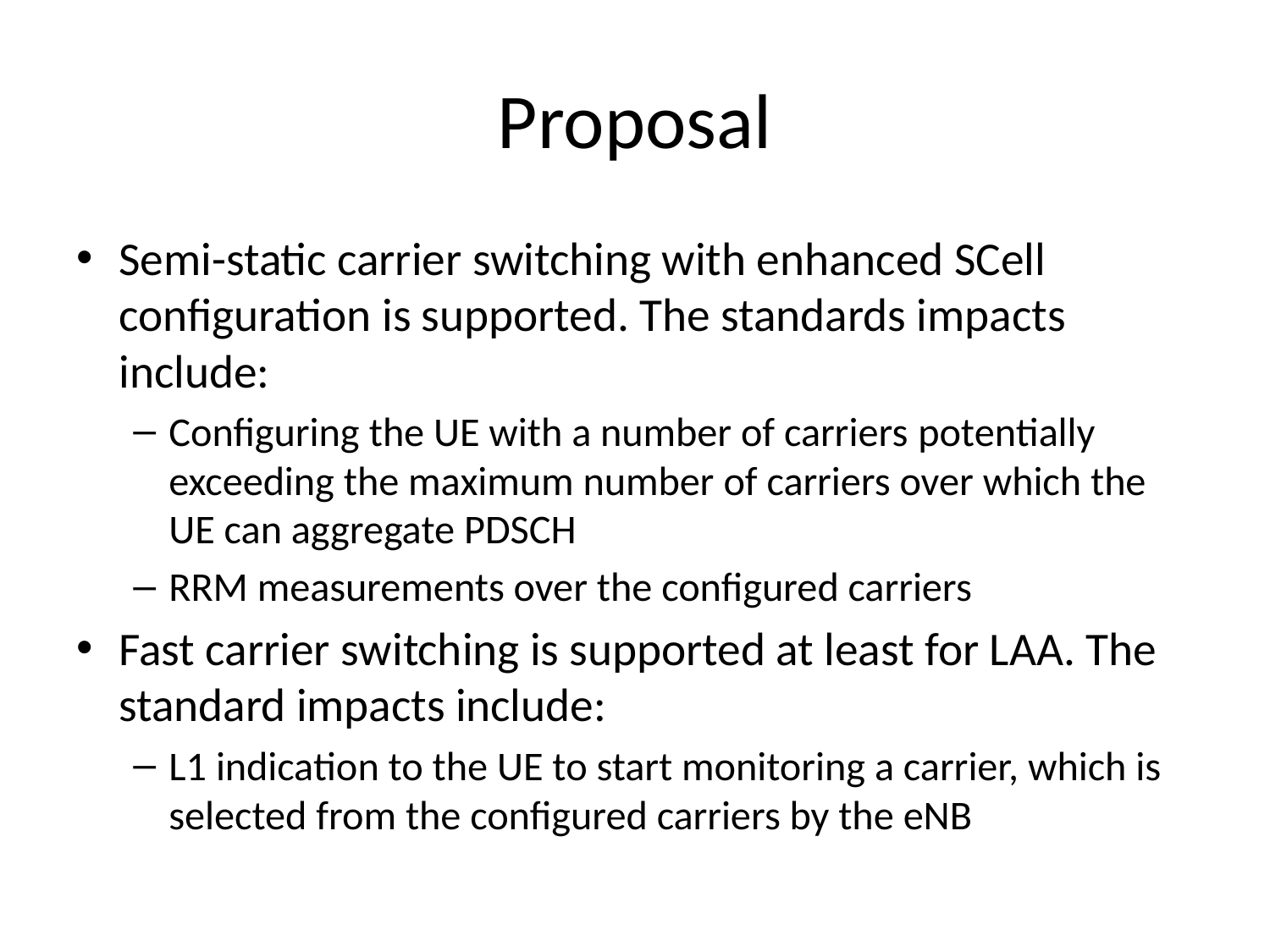

# Proposal
Semi-static carrier switching with enhanced SCell configuration is supported. The standards impacts include:
Configuring the UE with a number of carriers potentially exceeding the maximum number of carriers over which the UE can aggregate PDSCH
RRM measurements over the configured carriers
Fast carrier switching is supported at least for LAA. The standard impacts include:
L1 indication to the UE to start monitoring a carrier, which is selected from the configured carriers by the eNB